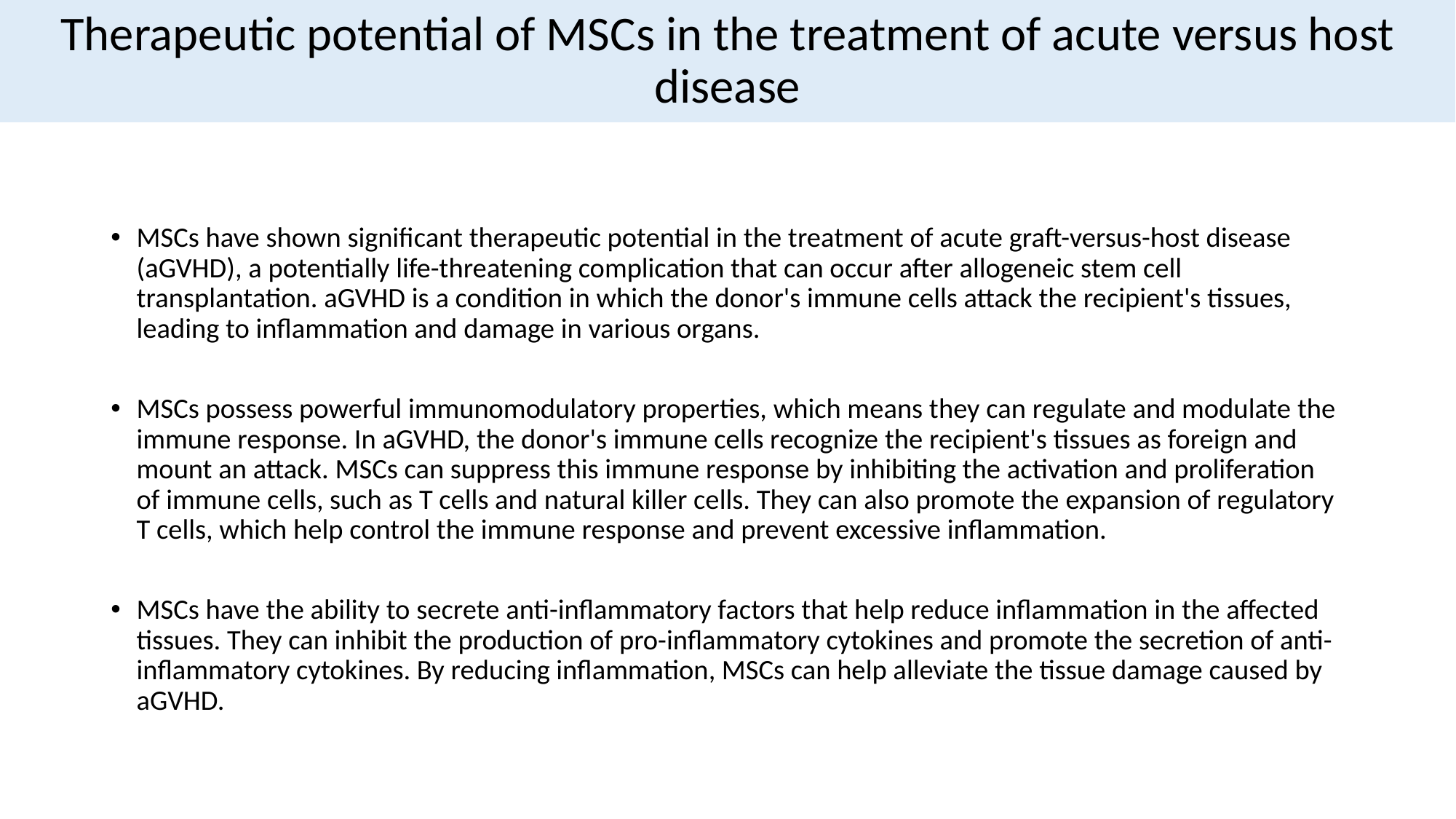

Therapeutic potential of MSCs in the treatment of acute versus host disease
MSCs have shown significant therapeutic potential in the treatment of acute graft-versus-host disease (aGVHD), a potentially life-threatening complication that can occur after allogeneic stem cell transplantation. aGVHD is a condition in which the donor's immune cells attack the recipient's tissues, leading to inflammation and damage in various organs.

MSCs possess powerful immunomodulatory properties, which means they can regulate and modulate the immune response. In aGVHD, the donor's immune cells recognize the recipient's tissues as foreign and mount an attack. MSCs can suppress this immune response by inhibiting the activation and proliferation of immune cells, such as T cells and natural killer cells. They can also promote the expansion of regulatory T cells, which help control the immune response and prevent excessive inflammation.

MSCs have the ability to secrete anti-inflammatory factors that help reduce inflammation in the affected tissues. They can inhibit the production of pro-inflammatory cytokines and promote the secretion of anti-inflammatory cytokines. By reducing inflammation, MSCs can help alleviate the tissue damage caused by aGVHD.